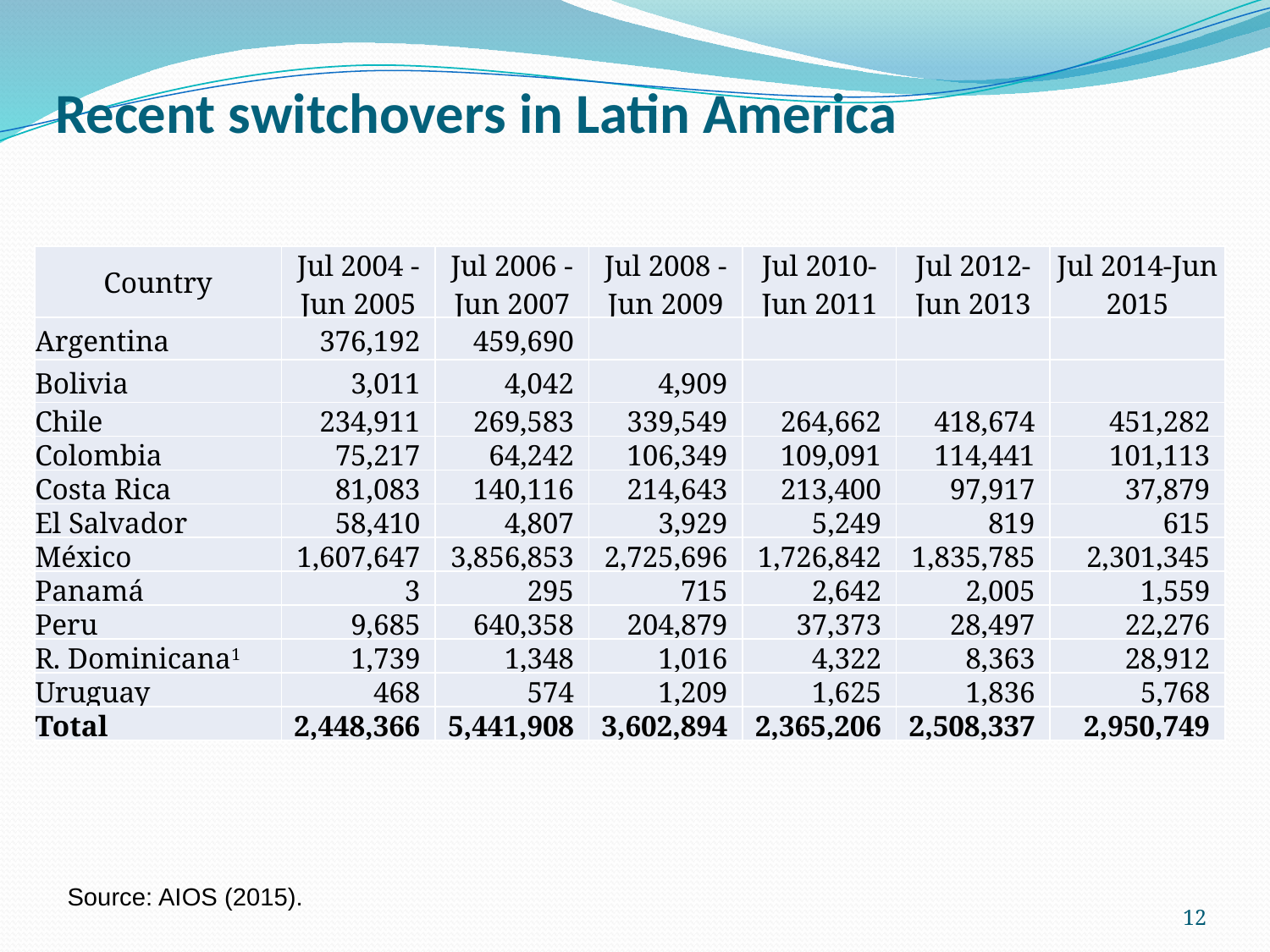

# Recent switchovers in Latin America
| Country | Jul 2004 - Jun 2005 | Jul 2006 - Jun 2007 | Jul 2008 - Jun 2009 | Jul 2010-Jun 2011 | Jul 2012-Jun 2013 | Jul 2014-Jun 2015 |
| --- | --- | --- | --- | --- | --- | --- |
| Argentina | 376,192 | 459,690 |  |  |  |  |
| Bolivia | 3,011 | 4,042 | 4,909 |  |  |  |
| Chile | 234,911 | 269,583 | 339,549 | 264,662 | 418,674 | 451,282 |
| Colombia | 75,217 | 64,242 | 106,349 | 109,091 | 114,441 | 101,113 |
| Costa Rica | 81,083 | 140,116 | 214,643 | 213,400 | 97,917 | 37,879 |
| El Salvador | 58,410 | 4,807 | 3,929 | 5,249 | 819 | 615 |
| México | 1,607,647 | 3,856,853 | 2,725,696 | 1,726,842 | 1,835,785 | 2,301,345 |
| Panamá | 3 | 295 | 715 | 2,642 | 2,005 | 1,559 |
| Peru | 9,685 | 640,358 | 204,879 | 37,373 | 28,497 | 22,276 |
| R. Dominicana1 | 1,739 | 1,348 | 1,016 | 4,322 | 8,363 | 28,912 |
| Uruguay | 468 | 574 | 1,209 | 1,625 | 1,836 | 5,768 |
| Total | 2,448,366 | 5,441,908 | 3,602,894 | 2,365,206 | 2,508,337 | 2,950,749 |
Source: AIOS (2015).
12